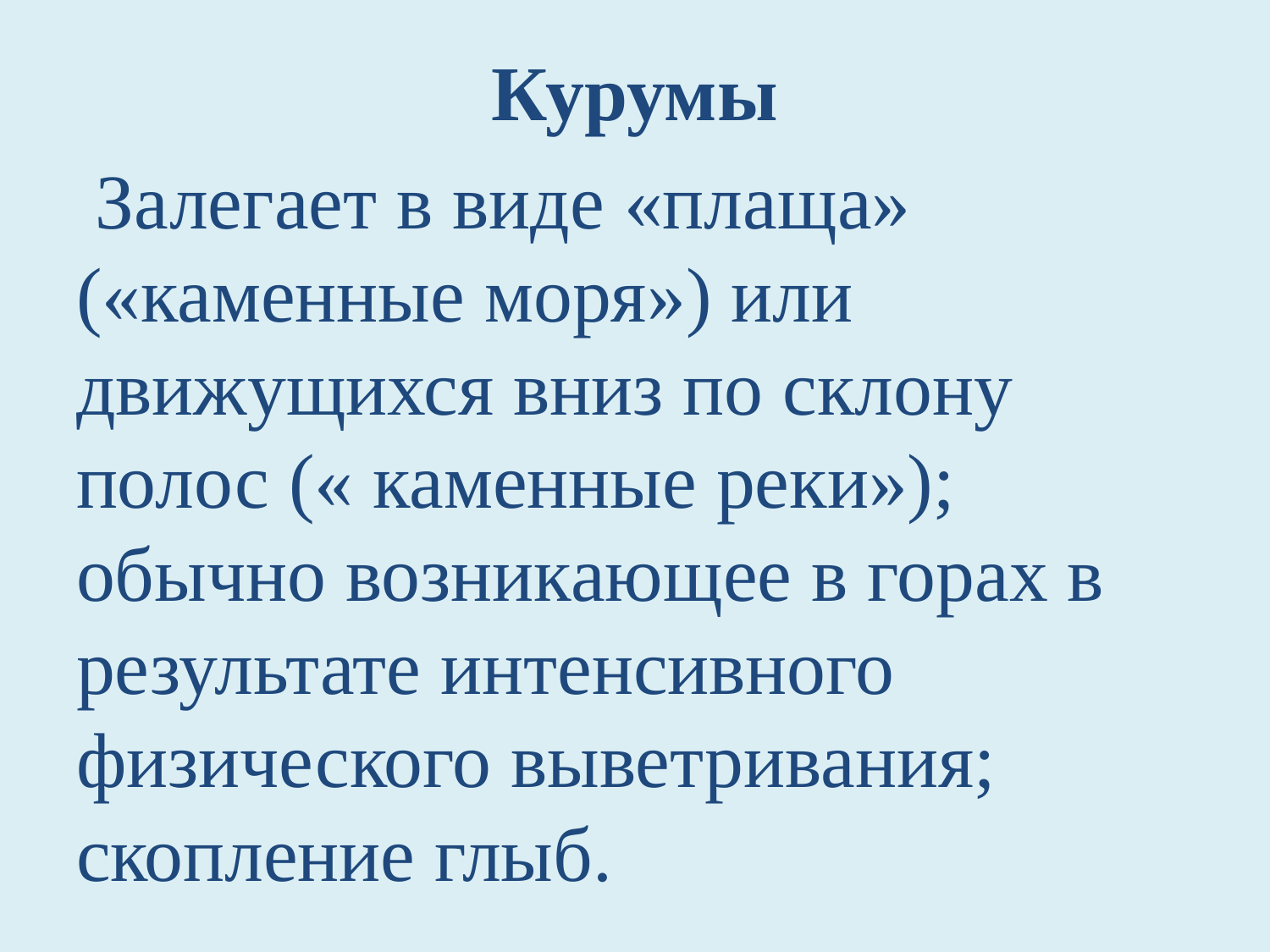

Курумы
 Залегает в виде «плаща» («каменные моря») или движущихся вниз по склону полос (« каменные реки»); обычно возникающее в горах в результате интенсивного физического выветривания; скопление глыб.